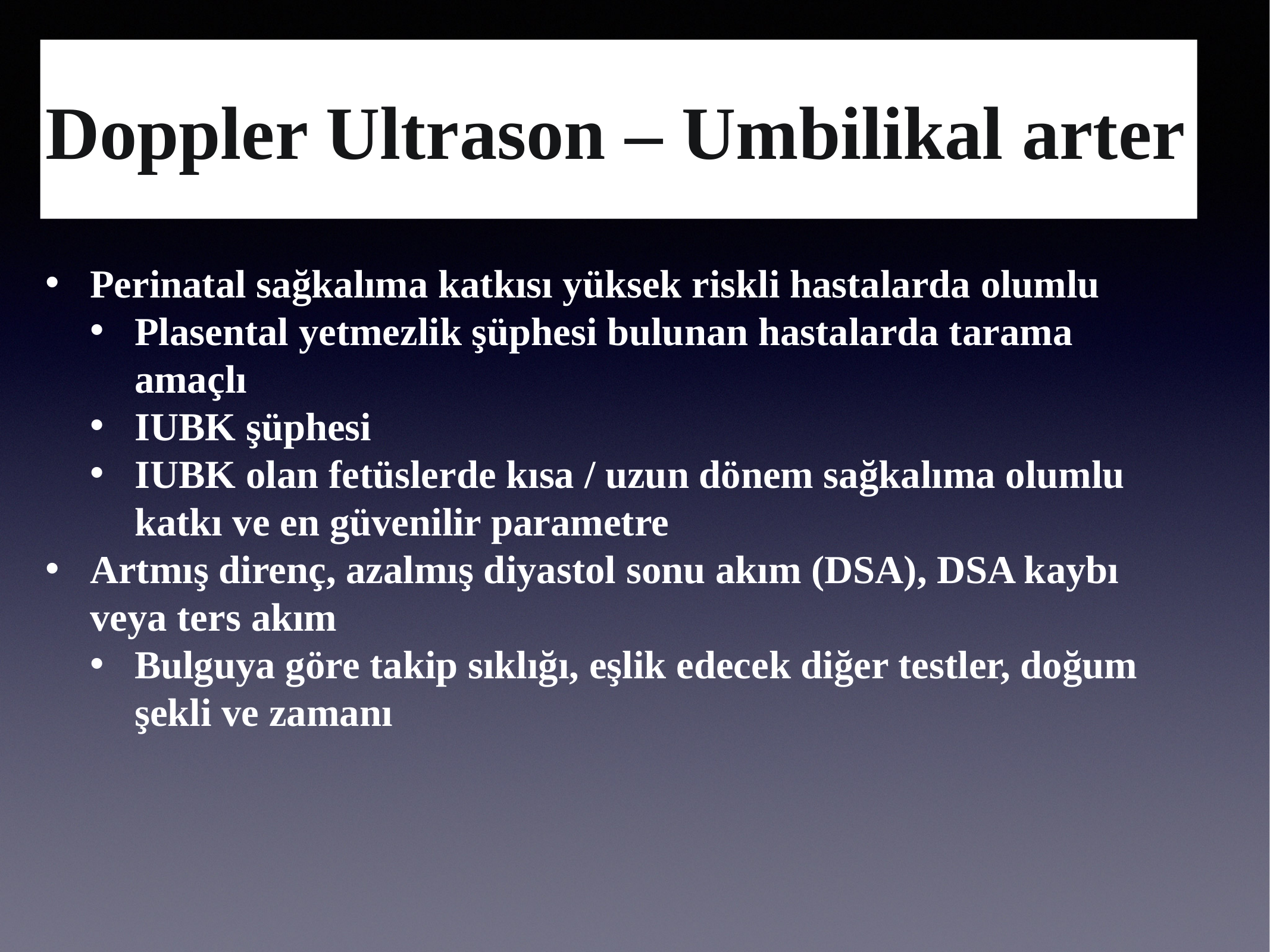

# Doppler Ultrason – Umbilikal arter
Perinatal sağkalıma katkısı yüksek riskli hastalarda olumlu
Plasental yetmezlik şüphesi bulunan hastalarda tarama amaçlı
IUBK şüphesi
IUBK olan fetüslerde kısa / uzun dönem sağkalıma olumlu katkı ve en güvenilir parametre
Artmış direnç, azalmış diyastol sonu akım (DSA), DSA kaybı veya ters akım
Bulguya göre takip sıklığı, eşlik edecek diğer testler, doğum şekli ve zamanı